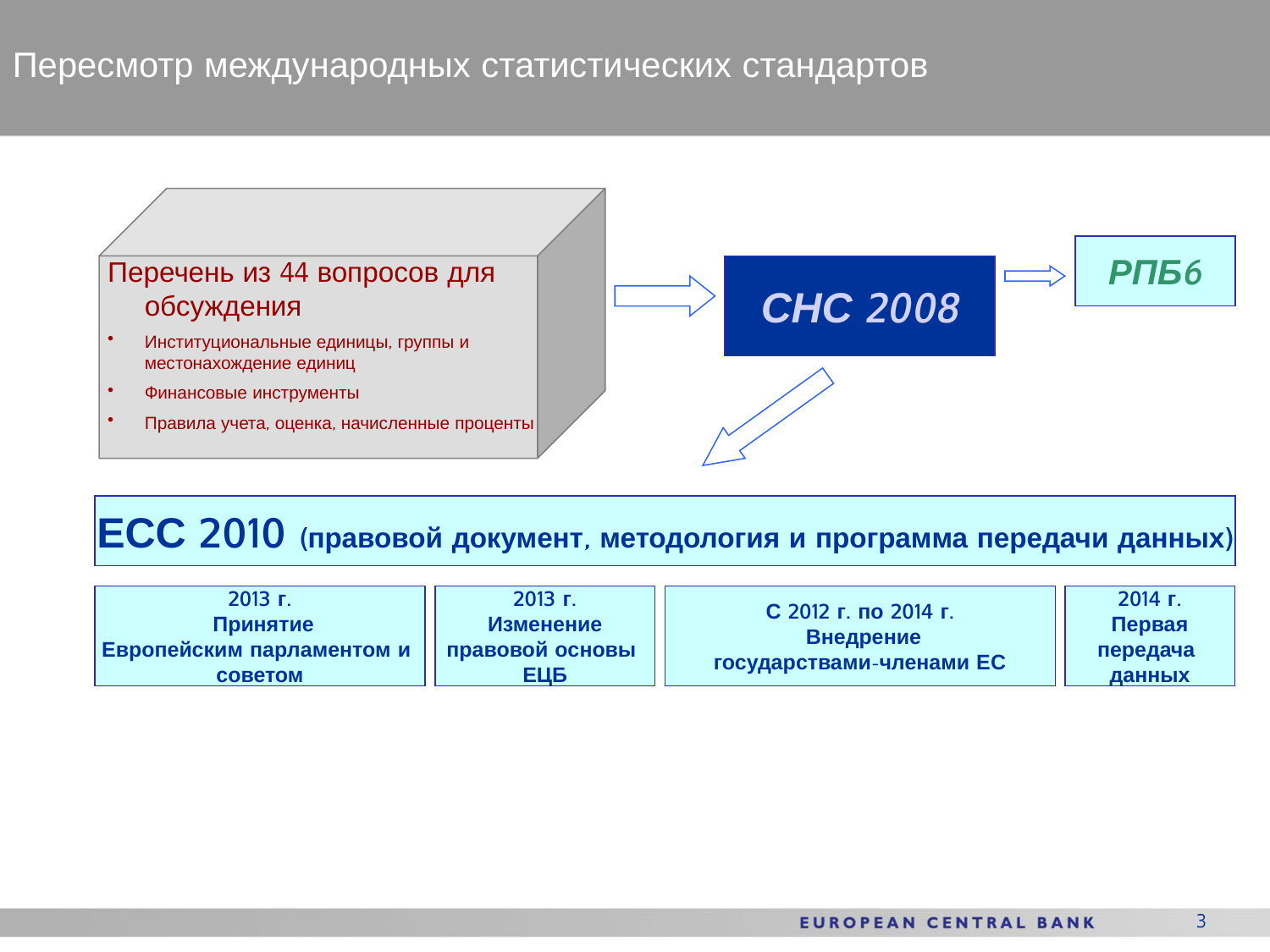

Пересмотр международных статистических стандартов

РПБ6
Перечень из 44 вопросов для обсуждения
Институциональные единицы, группы и местонахождение единиц
Финансовые инструменты
Правила учета, оценка, начисленные проценты
СНС 2008

ЕСС 2010 (правовой документ, методология и программа передачи данных)

2013 г.
 Принятие
Европейским парламентом и
советом
2013 г.
 Изменение
правовой основы
ЕЦБ
С 2012 г. по 2014 г.
  Внедрение
государствами-членами ЕС
2014 г.
 Первая
передача
данных

3